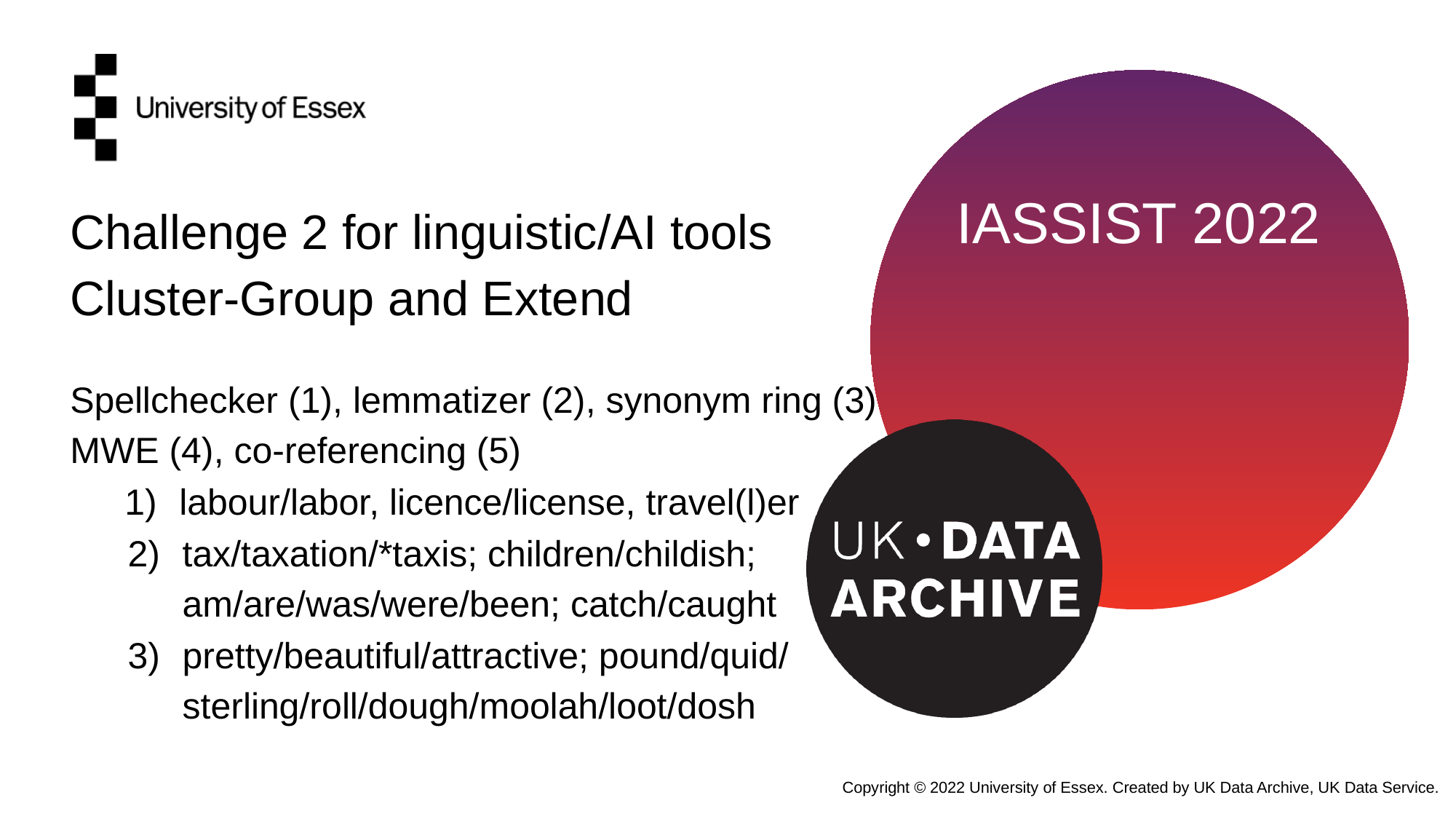

Challenge 2 for linguistic/AI tools
Cluster-Group and Extend

Spellchecker (1), lemmatizer (2), synonym ring (3)
MWE (4), co-referencing (5)
labour/labor, licence/license, travel(l)er
tax/taxation/*taxis; children/childish;
am/are/was/were/been; catch/caught
pretty/beautiful/attractive; pound/quid/
sterling/roll/dough/moolah/loot/dosh

Copyright © 2022 University of Essex. Created by UK Data Archive, UK Data Service.